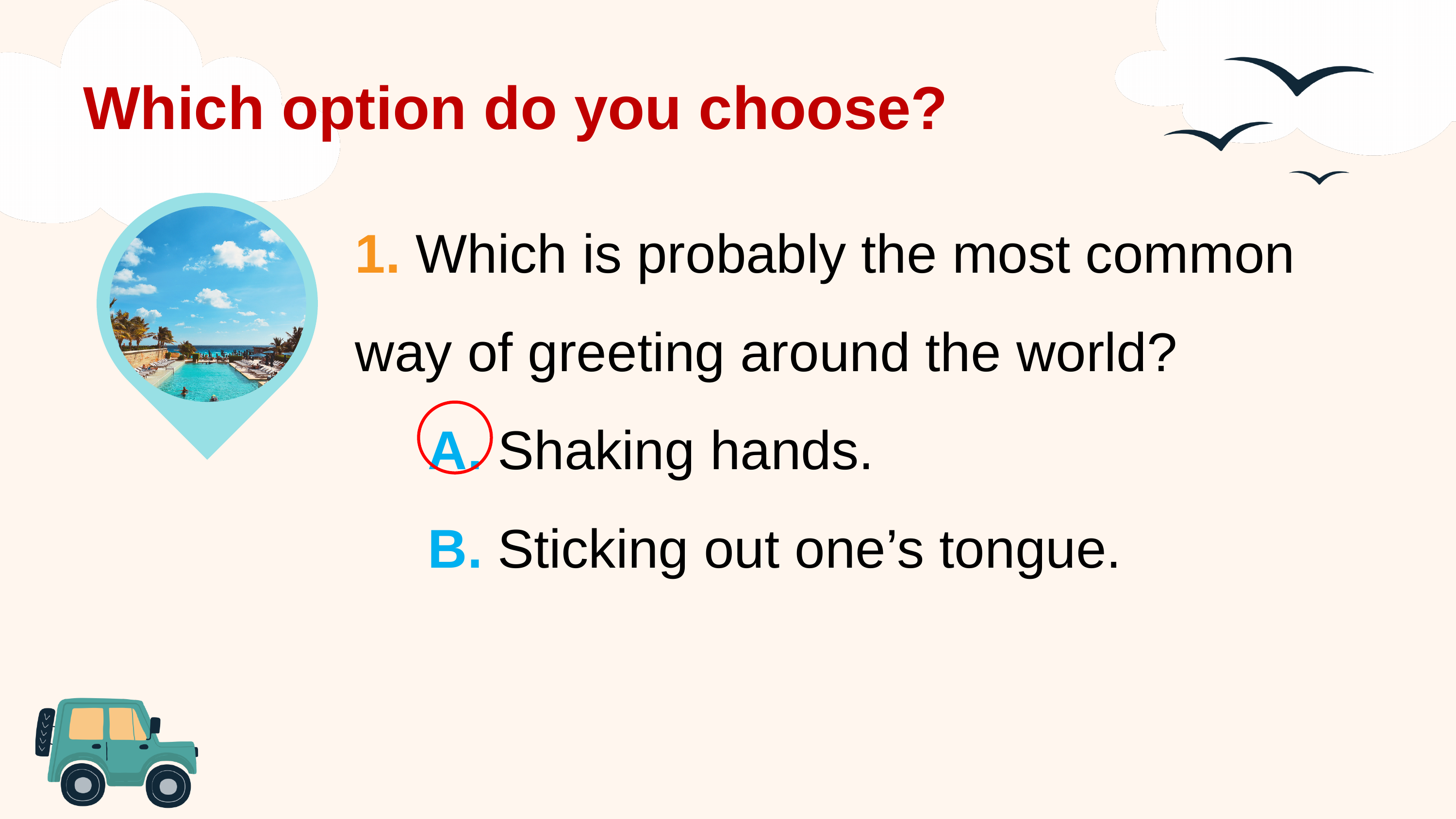

Which option do you choose?
1. Which is probably the most common way of greeting around the world?
	A. Shaking hands.
	B. Sticking out one’s tongue.